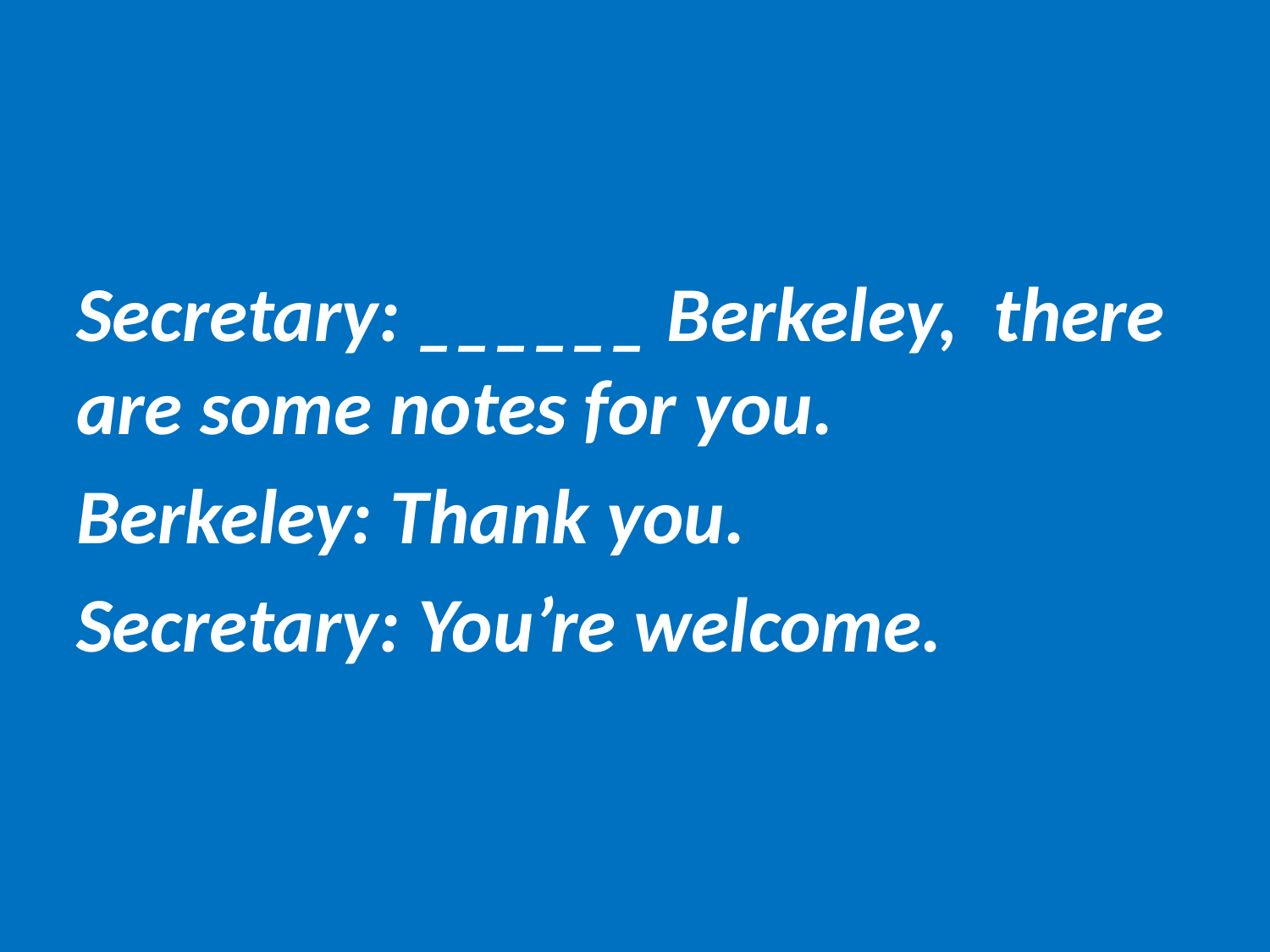

Secretary: ______ Berkeley,  there are some notes for you.
Berkeley: Thank you.
Secretary: You’re welcome.